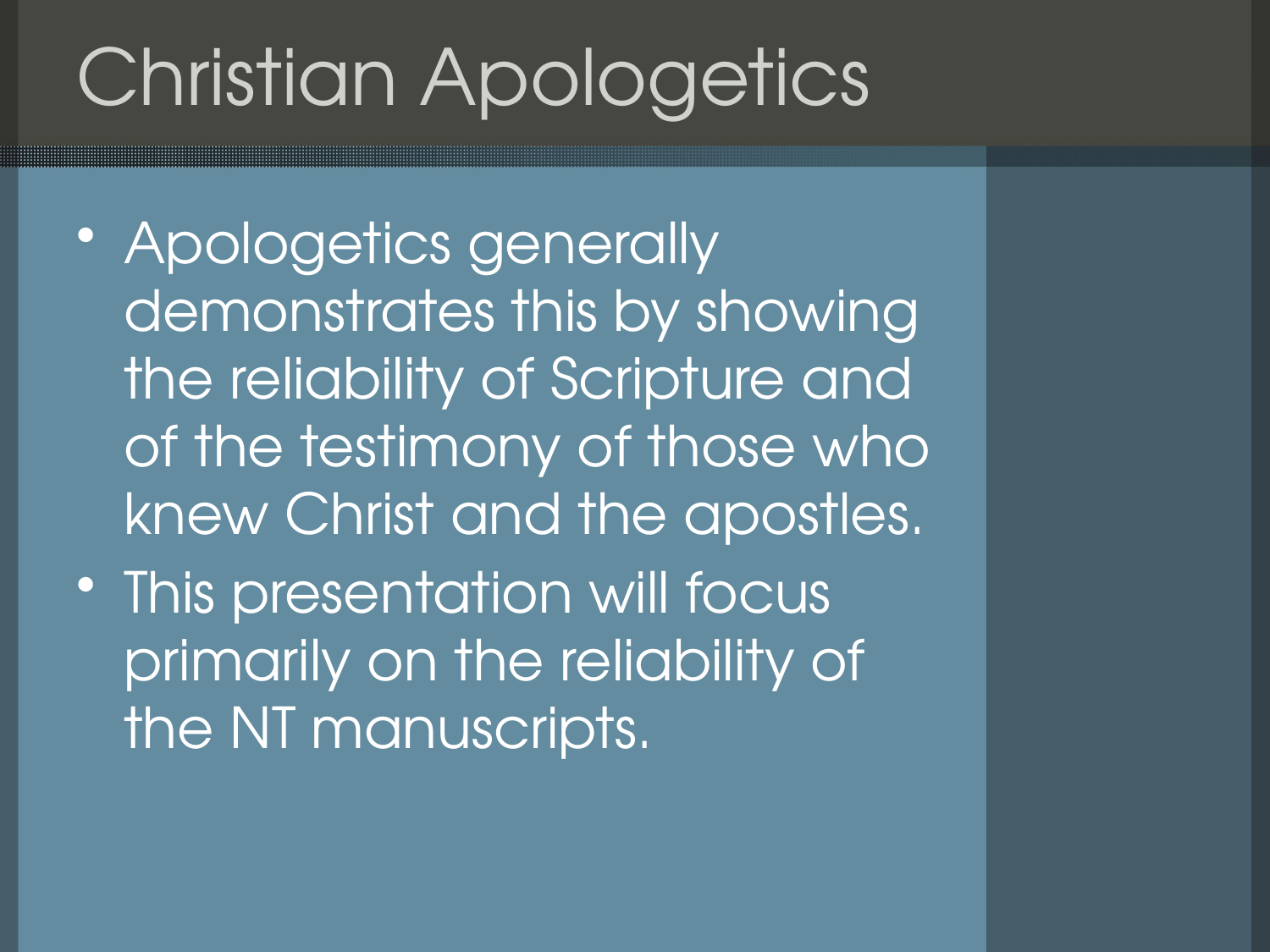

# Christian Apologetics
Apologetics generally demonstrates this by showing the reliability of Scripture and of the testimony of those who knew Christ and the apostles.
This presentation will focus primarily on the reliability of the NT manuscripts.